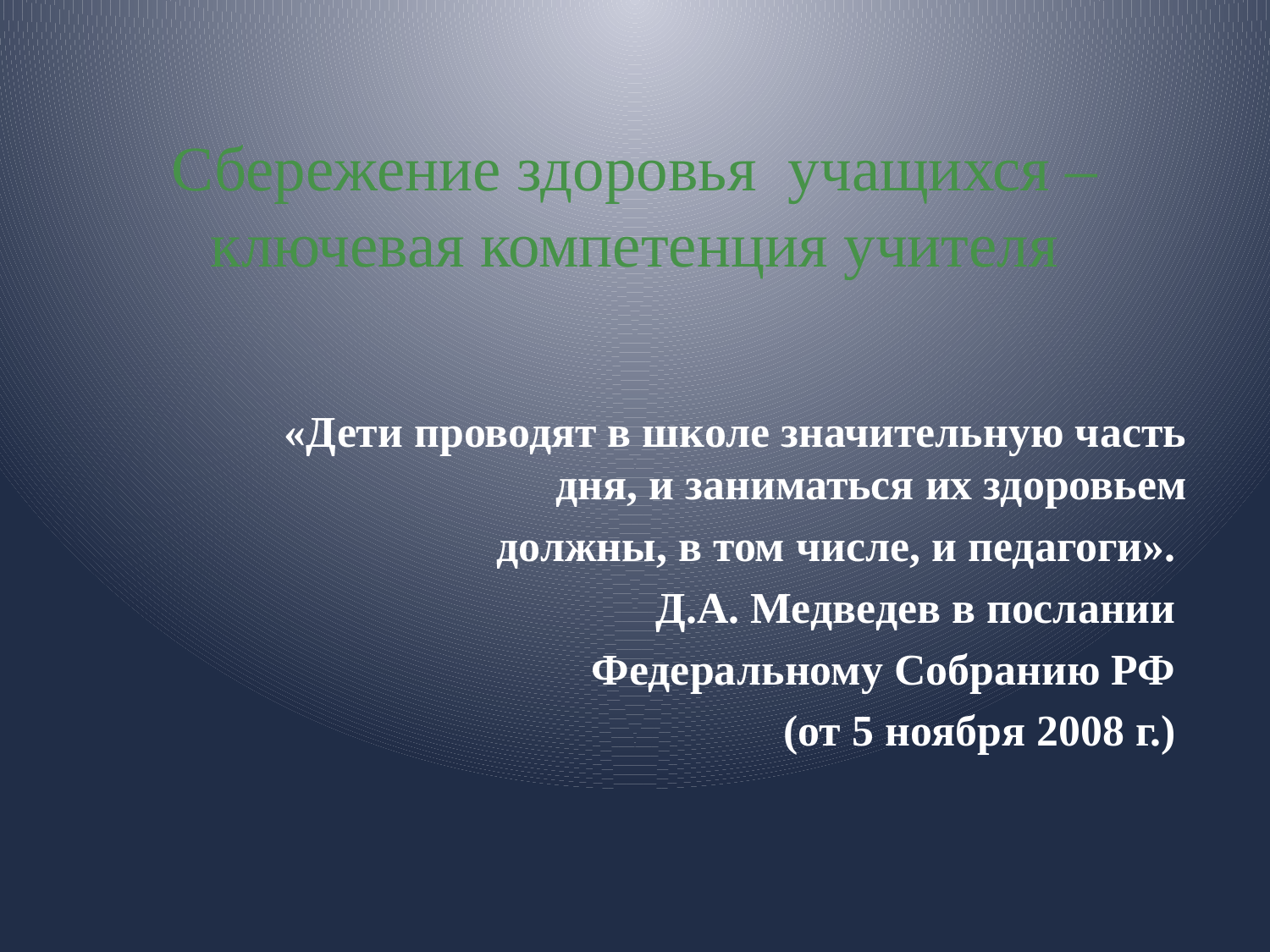

# Сбережение здоровья  учащихся – ключевая компетенция учителя
  «Дети проводят в школе значительную часть дня, и заниматься их здоровьем
должны, в том числе, и педагоги».
Д.А. Медведев в послании
Федеральному Собранию РФ
(от 5 ноября 2008 г.)